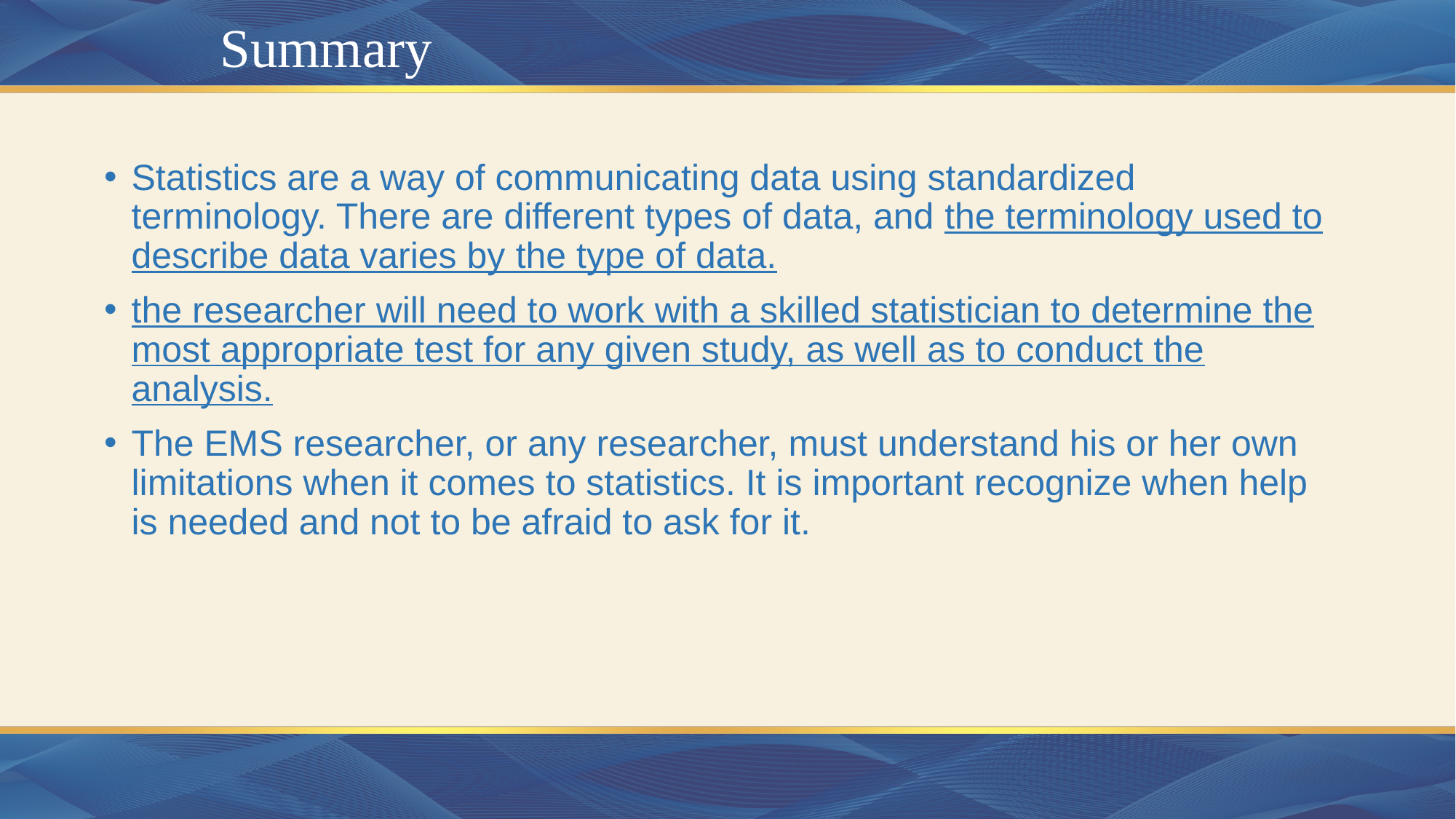

# Summary
Statistics are a way of communicating data using standardized terminology. There are different types of data, and the terminology used to describe data varies by the type of data.
the researcher will need to work with a skilled statistician to determine the most appropriate test for any given study, as well as to conduct the analysis.
The EMS researcher, or any researcher, must understand his or her own limitations when it comes to statistics. It is important recognize when help is needed and not to be afraid to ask for it.